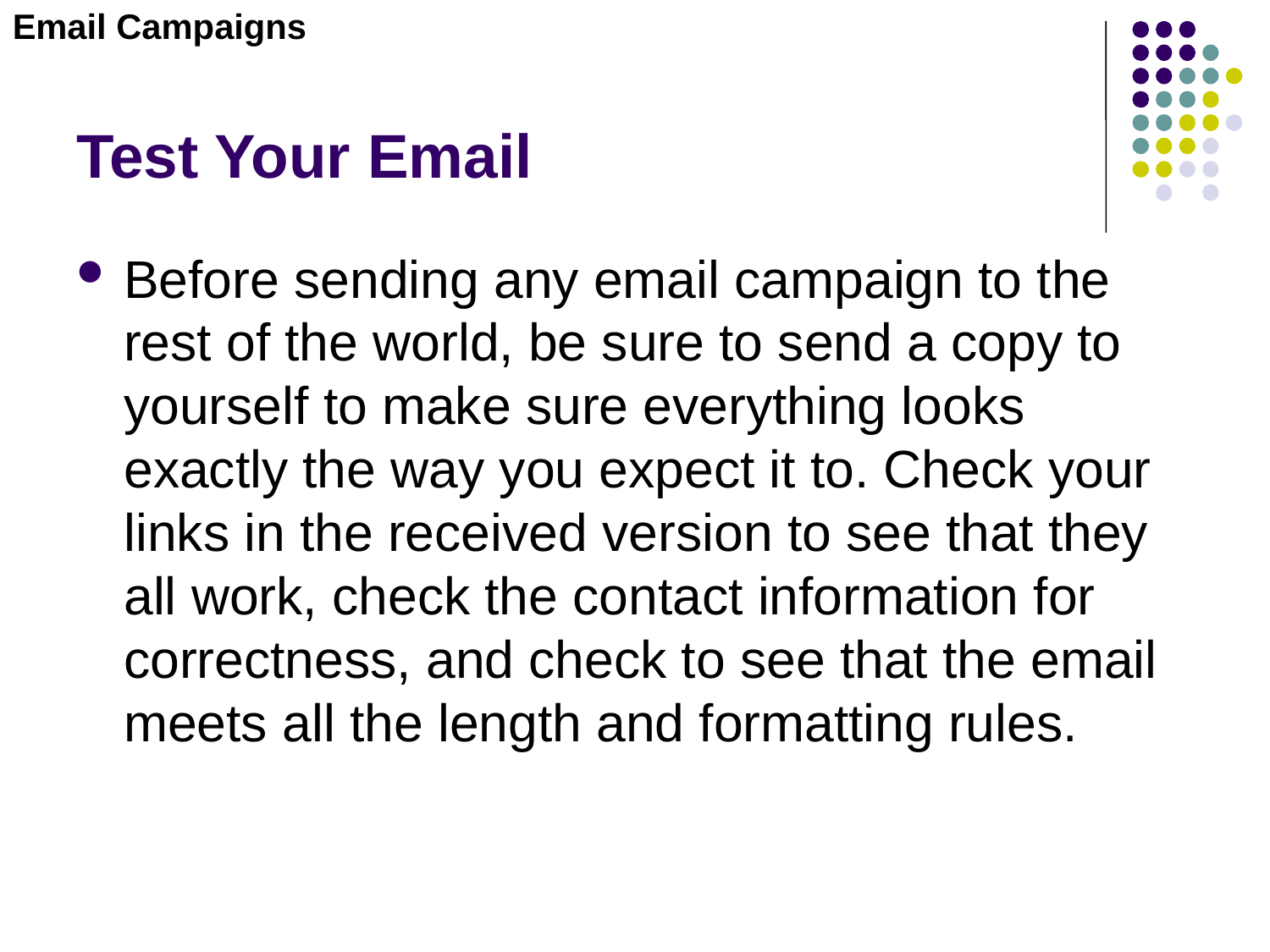

Email Campaigns
# Test Your Email
Before sending any email campaign to the rest of the world, be sure to send a copy to yourself to make sure everything looks exactly the way you expect it to. Check your links in the received version to see that they all work, check the contact information for correctness, and check to see that the email meets all the length and formatting rules.